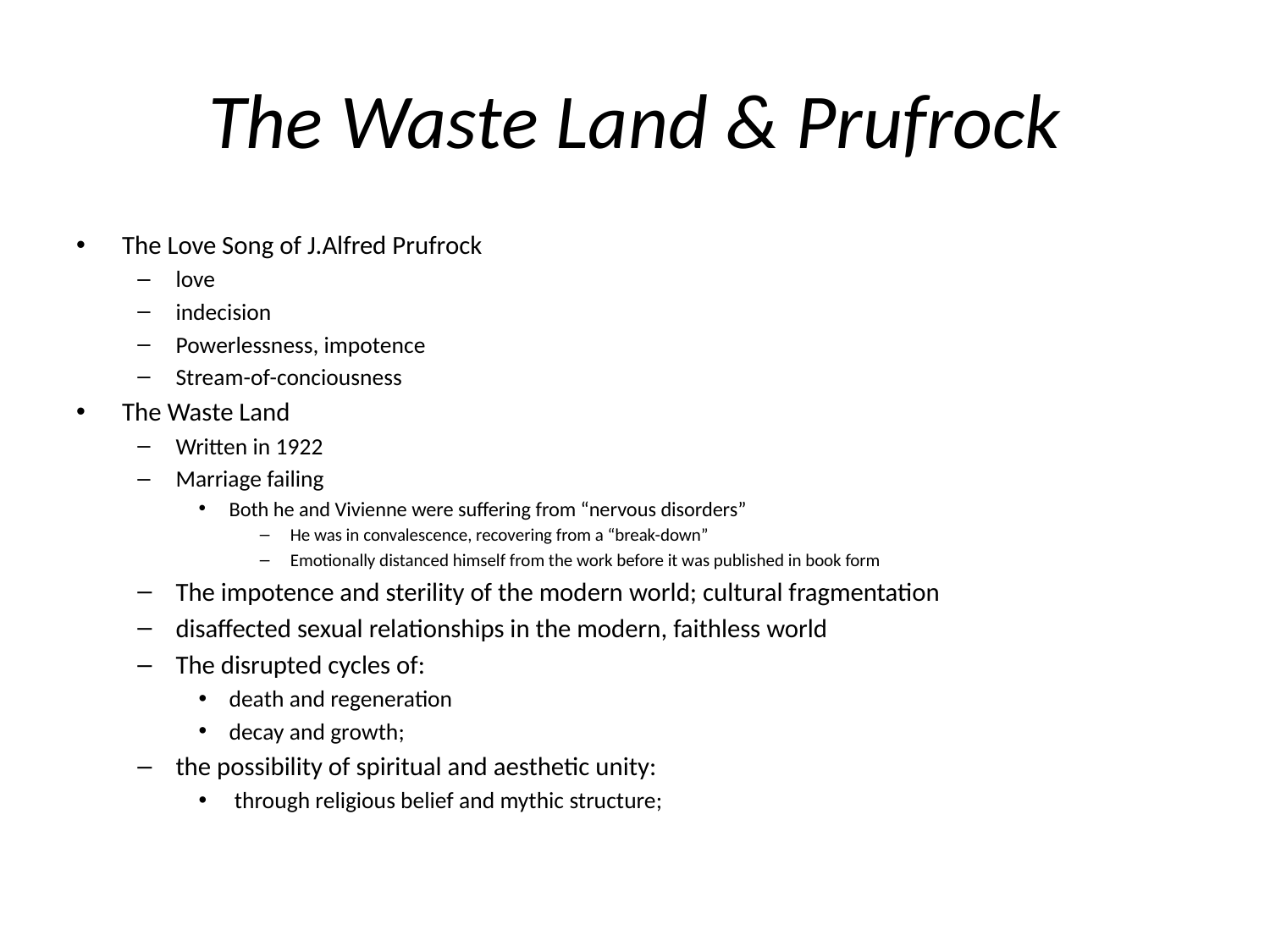

# The Waste Land & Prufrock
The Love Song of J.Alfred Prufrock
love
indecision
Powerlessness, impotence
Stream-of-conciousness
The Waste Land
Written in 1922
Marriage failing
Both he and Vivienne were suffering from “nervous disorders”
He was in convalescence, recovering from a “break-down”
Emotionally distanced himself from the work before it was published in book form
The impotence and sterility of the modern world; cultural fragmentation
disaffected sexual relationships in the modern, faithless world
The disrupted cycles of:
death and regeneration
decay and growth;
the possibility of spiritual and aesthetic unity:
 through religious belief and mythic structure;